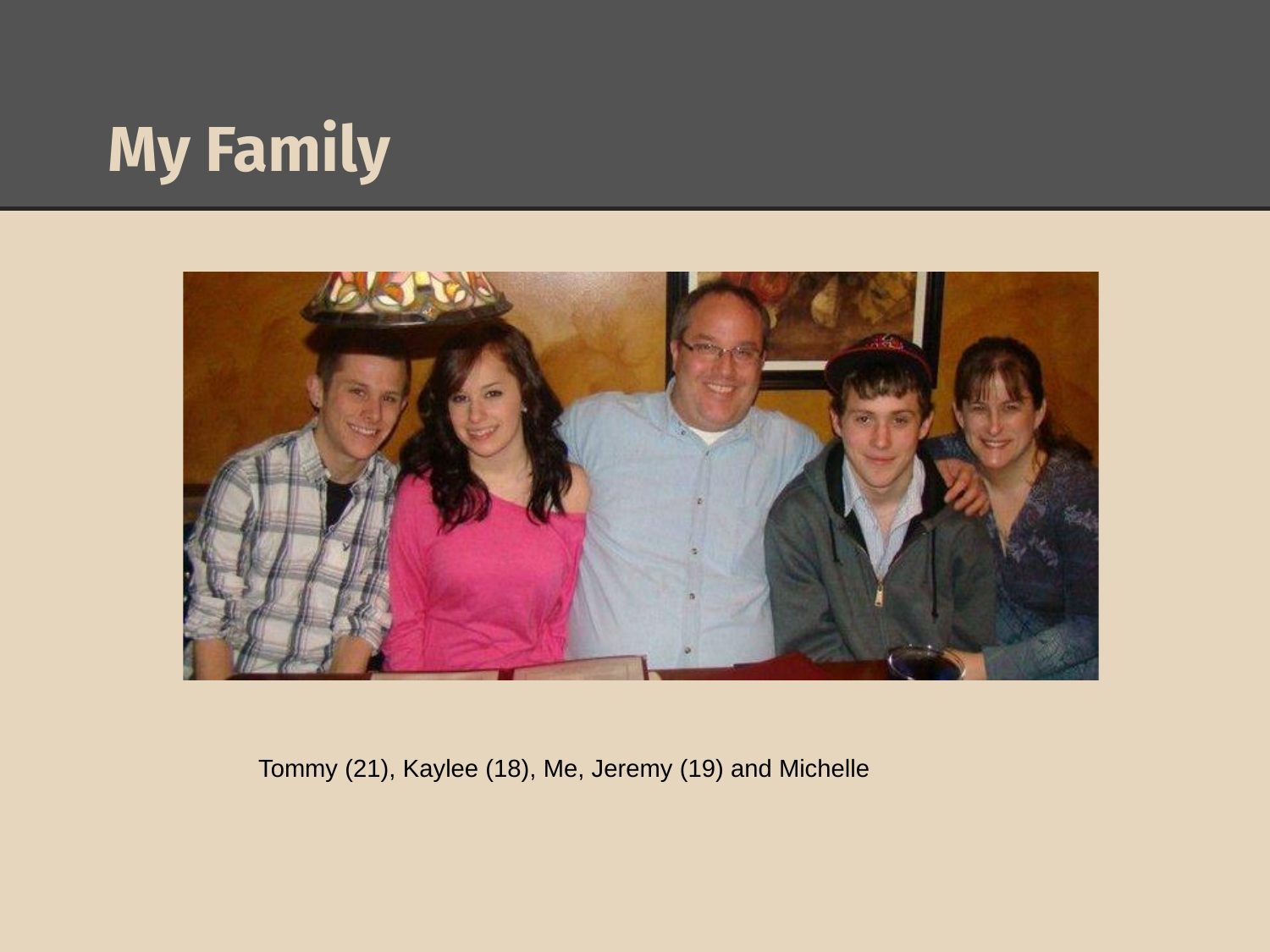

# My Family

Tommy (21), Kaylee (18), Me, Jeremy (19) and Michelle